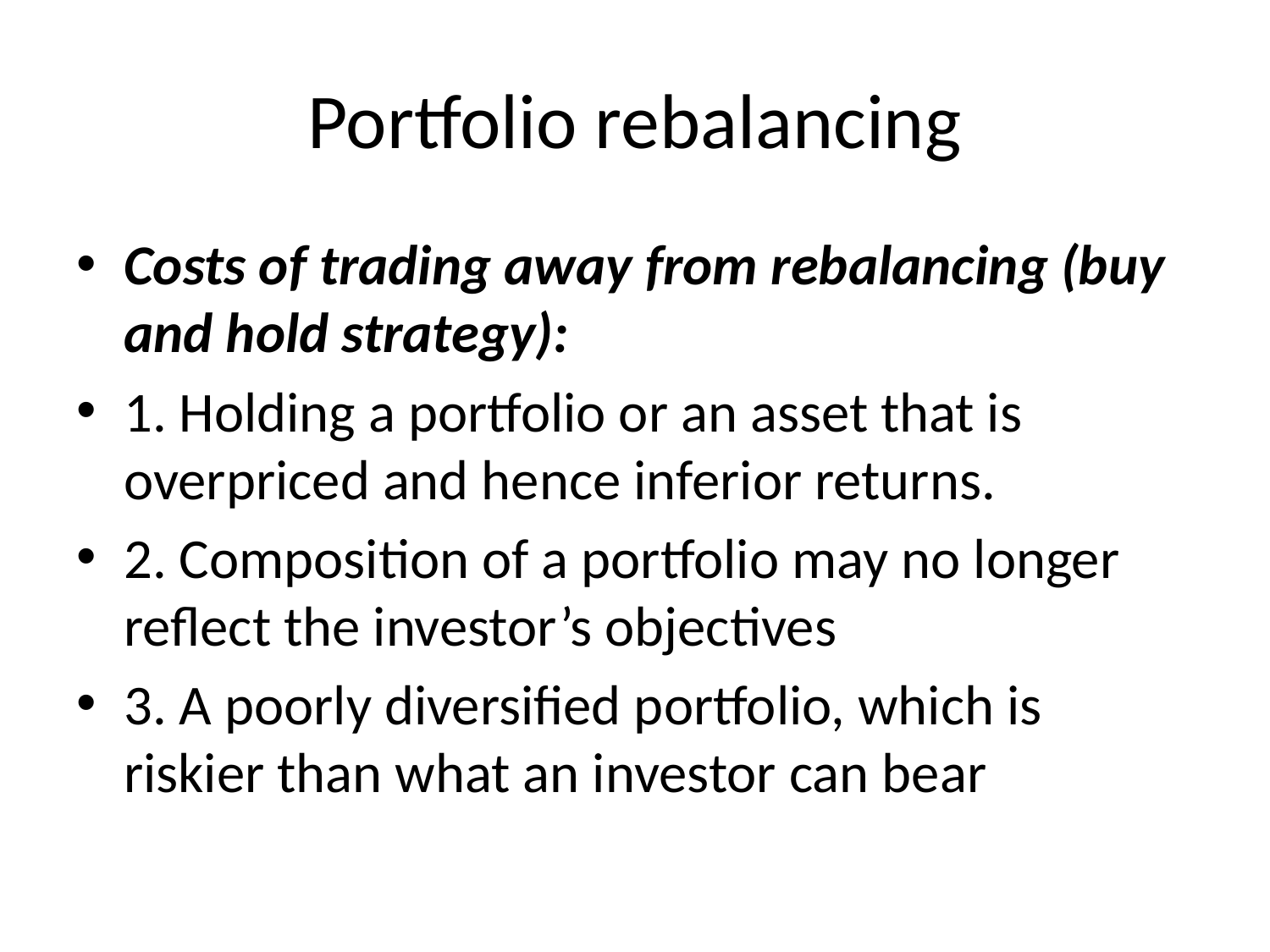

# Portfolio rebalancing
Costs of trading away from rebalancing (buy and hold strategy):
1. Holding a portfolio or an asset that is overpriced and hence inferior returns.
2. Composition of a portfolio may no longer reflect the investor’s objectives
3. A poorly diversified portfolio, which is riskier than what an investor can bear